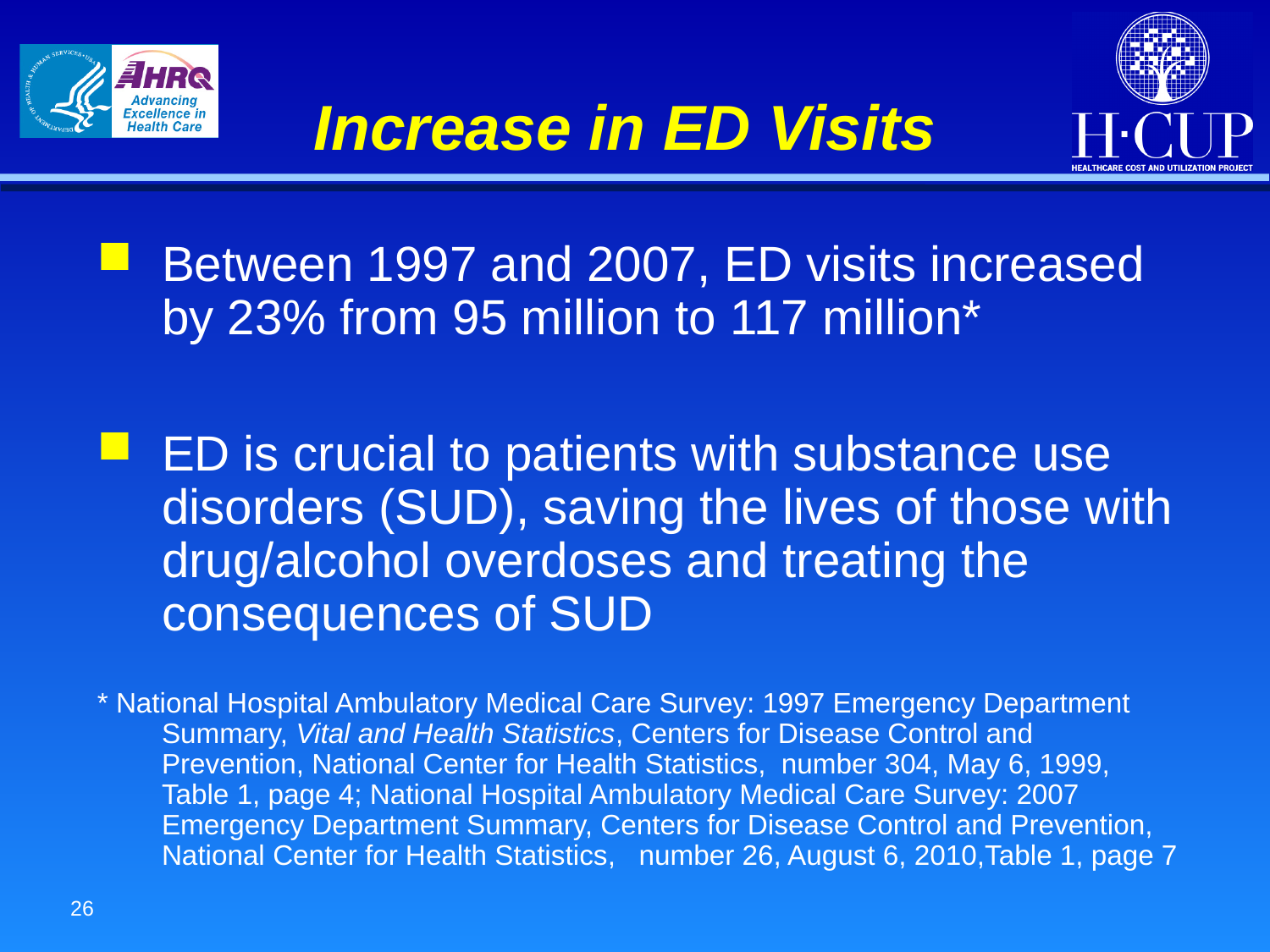

# Increase in ED Visits
Between 1997 and 2007, ED visits increased by 23% from 95 million to 117 million*

ED is crucial to patients with substance use disorders (SUD), saving the lives of those with drug/alcohol overdoses and treating the consequences of SUD

* National Hospital Ambulatory Medical Care Survey: 1997 Emergency Department Summary, Vital and Health Statistics, Centers for Disease Control and Prevention, National Center for Health Statistics,  number 304, May 6, 1999, Table 1, page 4; National Hospital Ambulatory Medical Care Survey: 2007 Emergency Department Summary, Centers for Disease Control and Prevention, National Center for Health Statistics,   number 26, August 6, 2010,Table 1, page 7

26